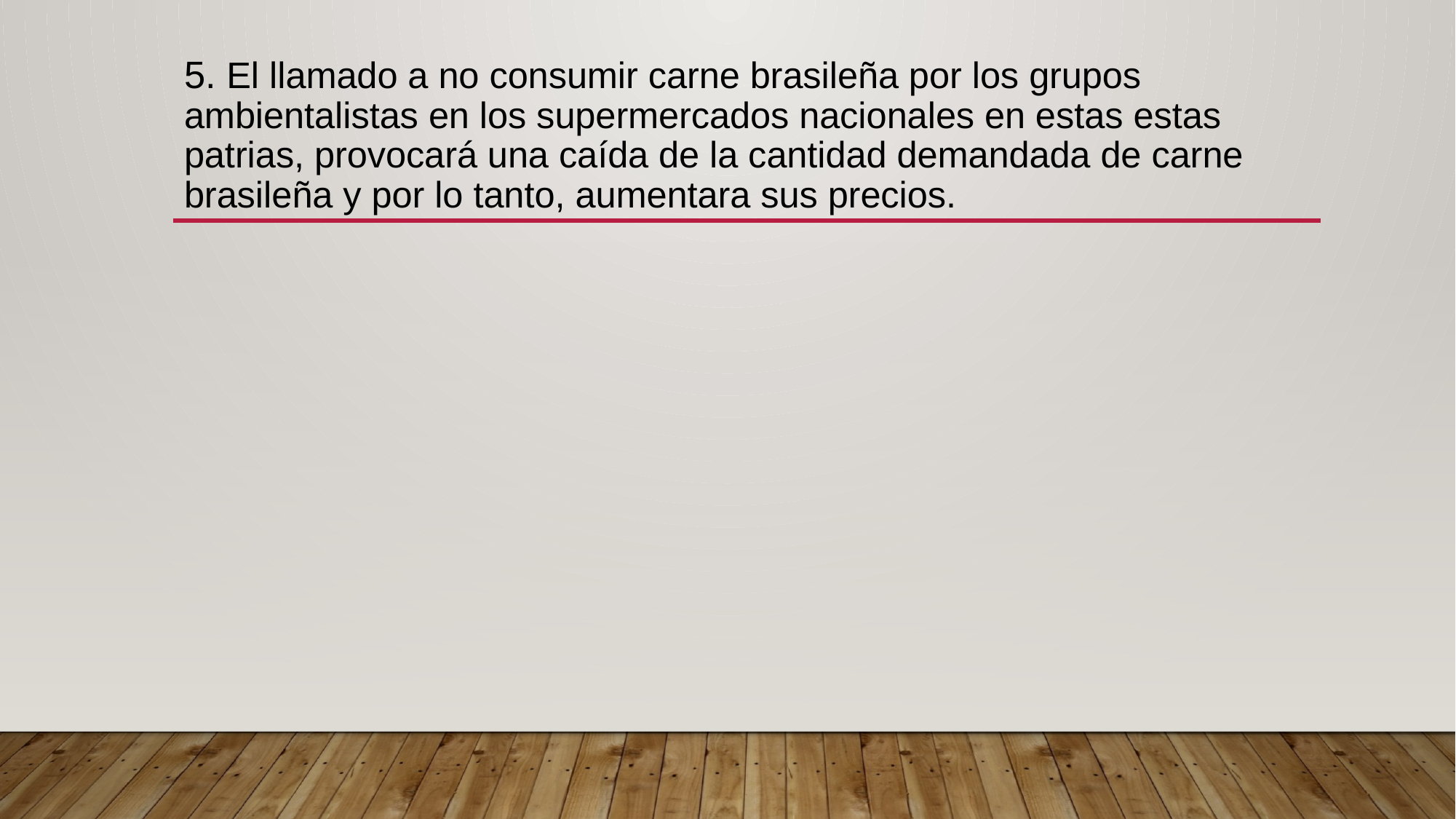

# 5. El llamado a no consumir carne brasileña por los grupos ambientalistas en los supermercados nacionales en estas estas patrias, provocará una caída de la cantidad demandada de carne brasileña y por lo tanto, aumentara sus precios.